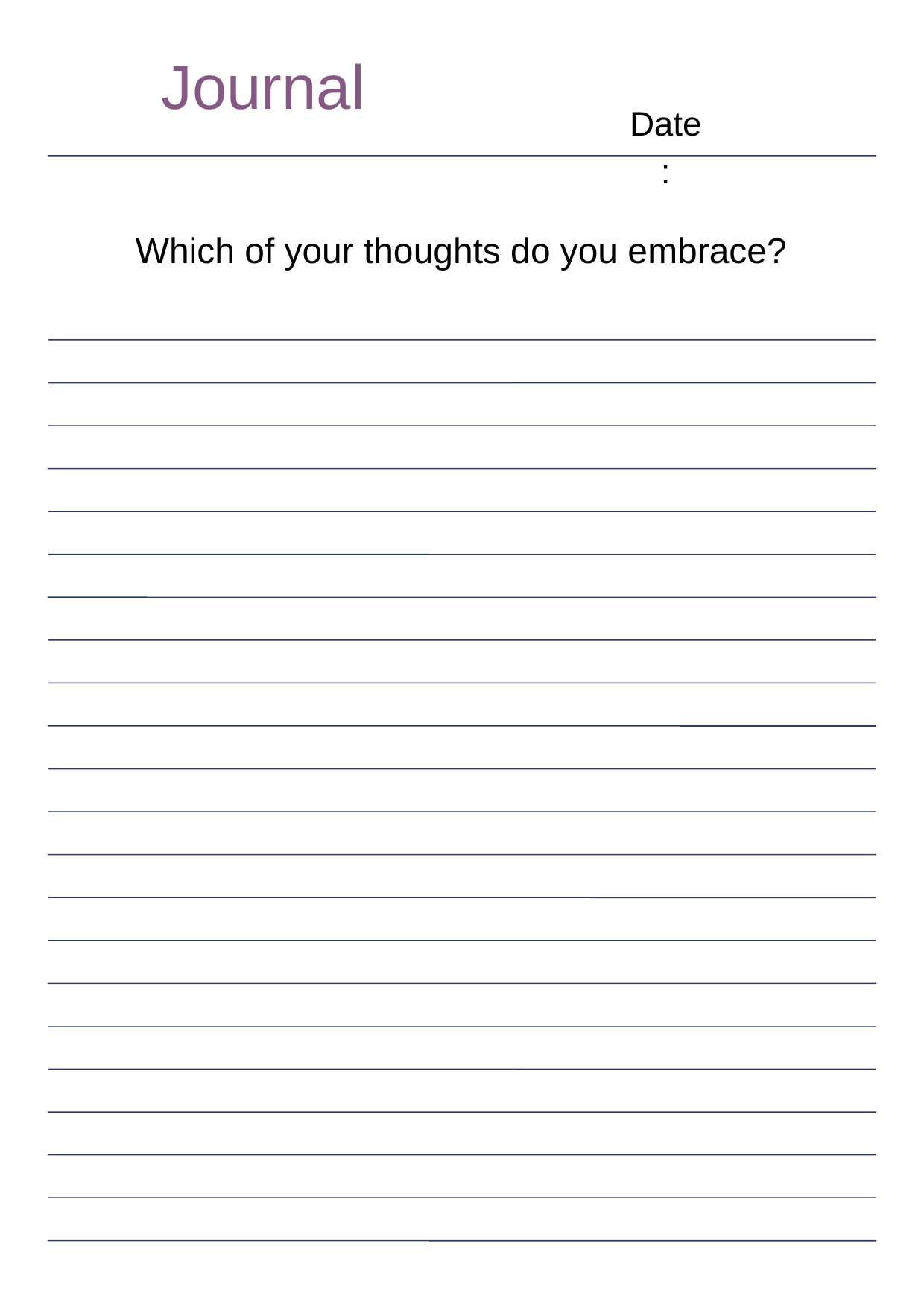

Journal
Date:

Which of your thoughts do you embrace?